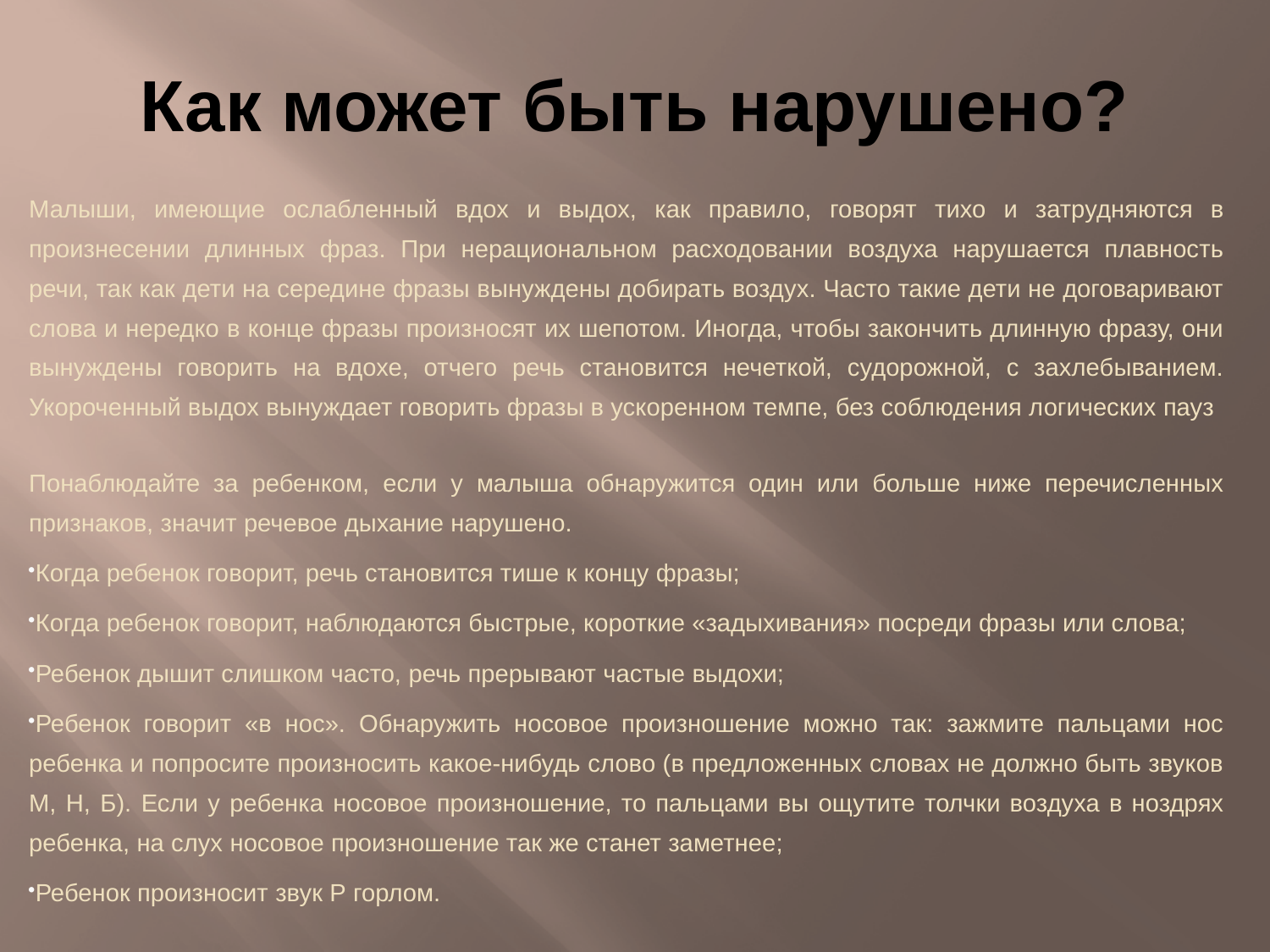

# Как может быть нарушено?
Малыши, имеющие ослабленный вдох и выдох, как правило, говорят тихо и затрудняются в произнесении длинных фраз. При нерациональном расходовании воздуха нарушается плавность речи, так как дети на середине фразы вынуждены добирать воздух. Часто такие дети не договаривают слова и нередко в конце фразы произносят их шепотом. Иногда, чтобы закончить длинную фразу, они вынуждены говорить на вдохе, отчего речь становится нечеткой, судорожной, с захлебыванием. Укороченный выдох вынуждает говорить фразы в ускоренном темпе, без соблюдения логических пауз

Понаблюдайте за ребенком, если у малыша обнаружится один или больше ниже перечисленных признаков, значит речевое дыхание нарушено.
Когда ребенок говорит, речь становится тише к концу фразы;
Когда ребенок говорит, наблюдаются быстрые, короткие «задыхивания» посреди фразы или слова;
Ребенок дышит слишком часто, речь прерывают частые выдохи;
Ребенок говорит «в нос». Обнаружить носовое произношение можно так: зажмите пальцами нос ребенка и попросите произносить какое-нибудь слово (в предложенных словах не должно быть звуков М, Н, Б). Если у ребенка носовое произношение, то пальцами вы ощутите толчки воздуха в ноздрях ребенка, на слух носовое произношение так же станет заметнее;
Ребенок произносит звук Р горлом.